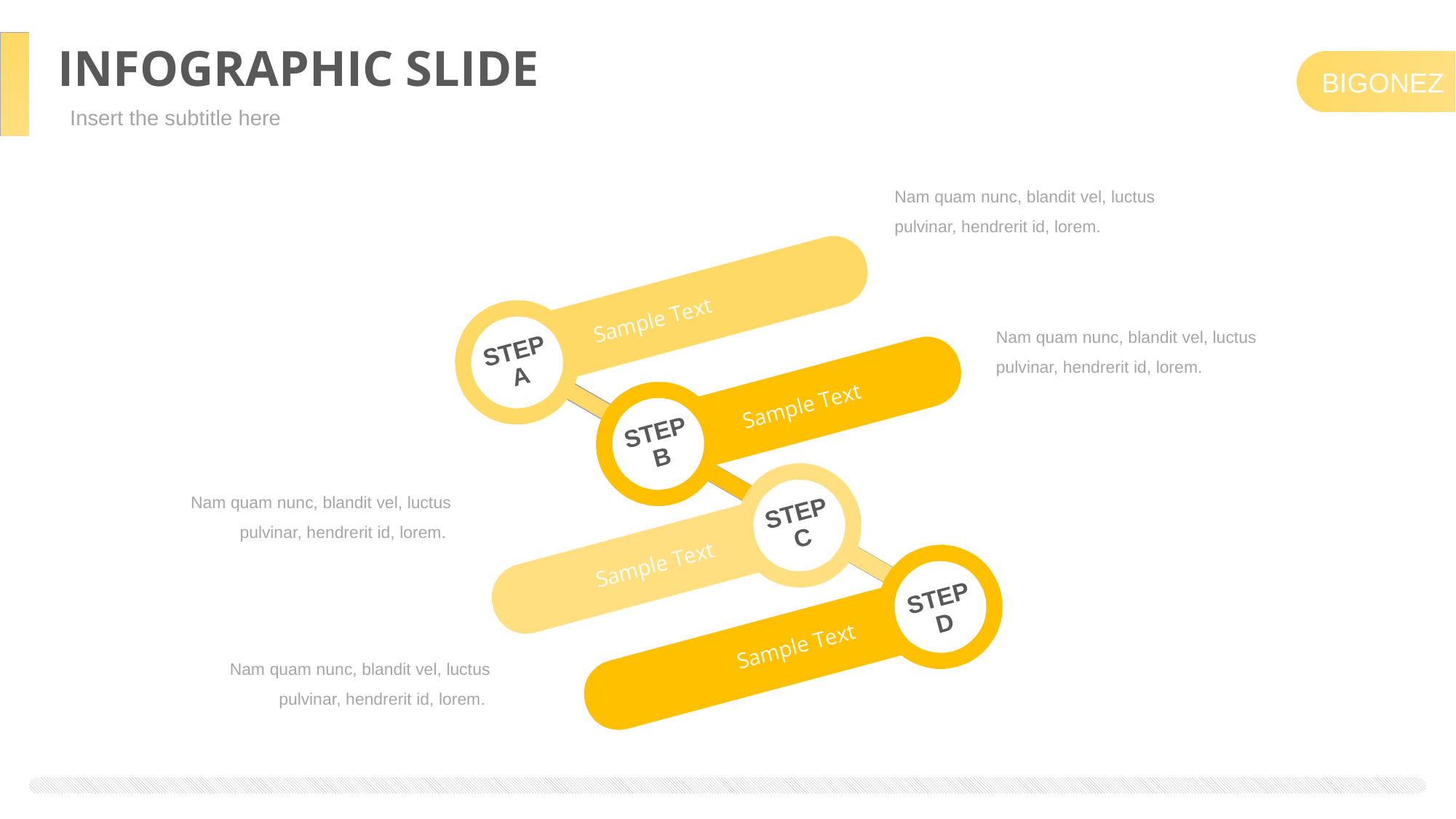

INFOGRAPHIC SLIDE
BIGONEZ
Insert the subtitle here
Nam quam nunc, blandit vel, luctus pulvinar, hendrerit id, lorem.

Sample Text
Nam quam nunc, blandit vel, luctus pulvinar, hendrerit id, lorem.

STEP

A
Sample Text

STEP

B
Nam quam nunc, blandit vel, luctus pulvinar, hendrerit id, lorem.

STEP

C

Sample Text

STEP

D
Sample Text
Nam quam nunc, blandit vel, luctus pulvinar, hendrerit id, lorem.